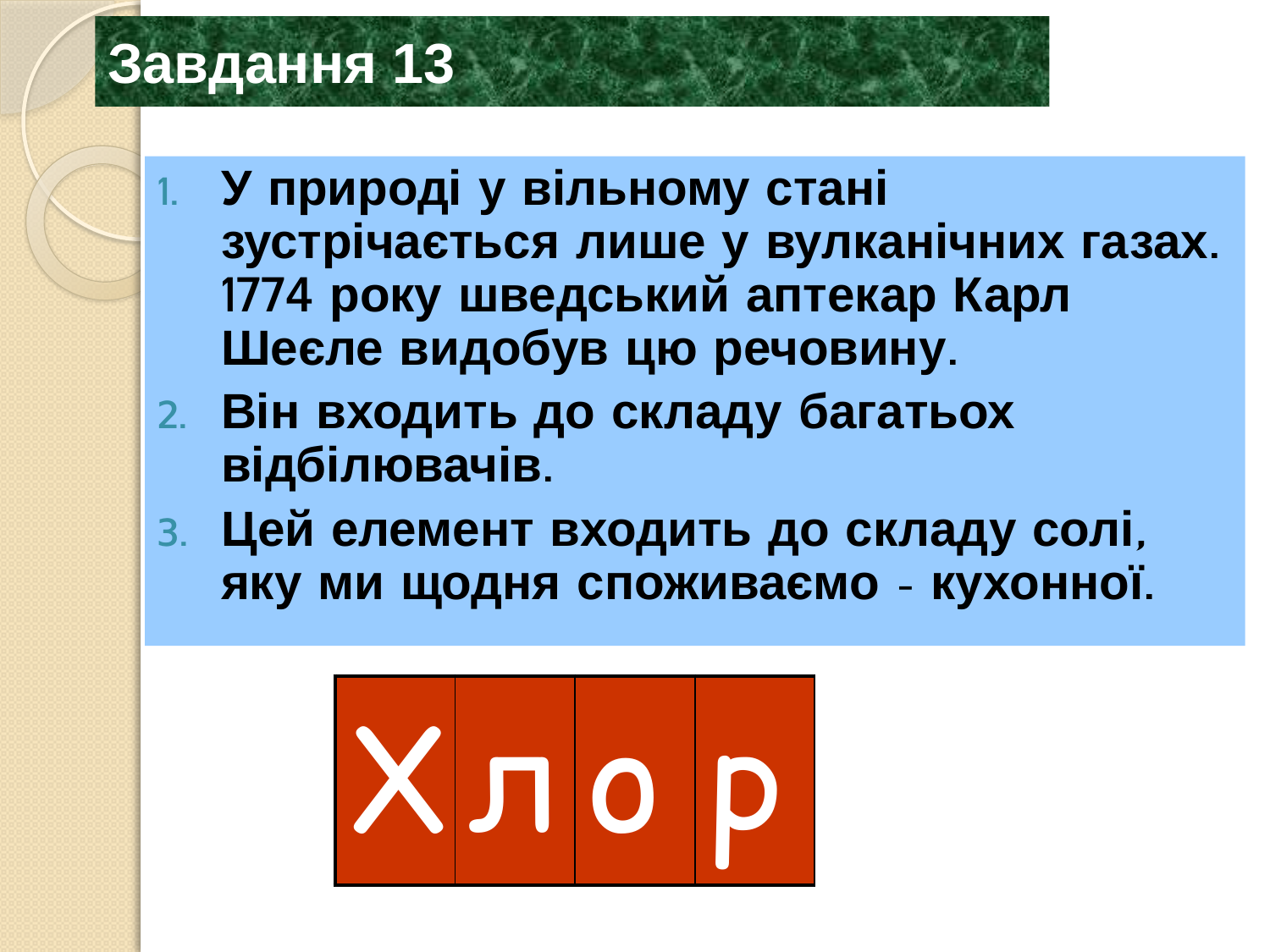

# Завдання 13
У природі у вільному стані зустрічається лише у вулканічних газах. 1774 року шведський аптекар Карл Шеєле видобув цю речовину.
Він входить до складу багатьох відбілювачів.
Цей елемент входить до складу солі, яку ми щодня споживаємо - кухонної.
|  |  |  |  |
| --- | --- | --- | --- |
| Х | л | о | р |
| --- | --- | --- | --- |